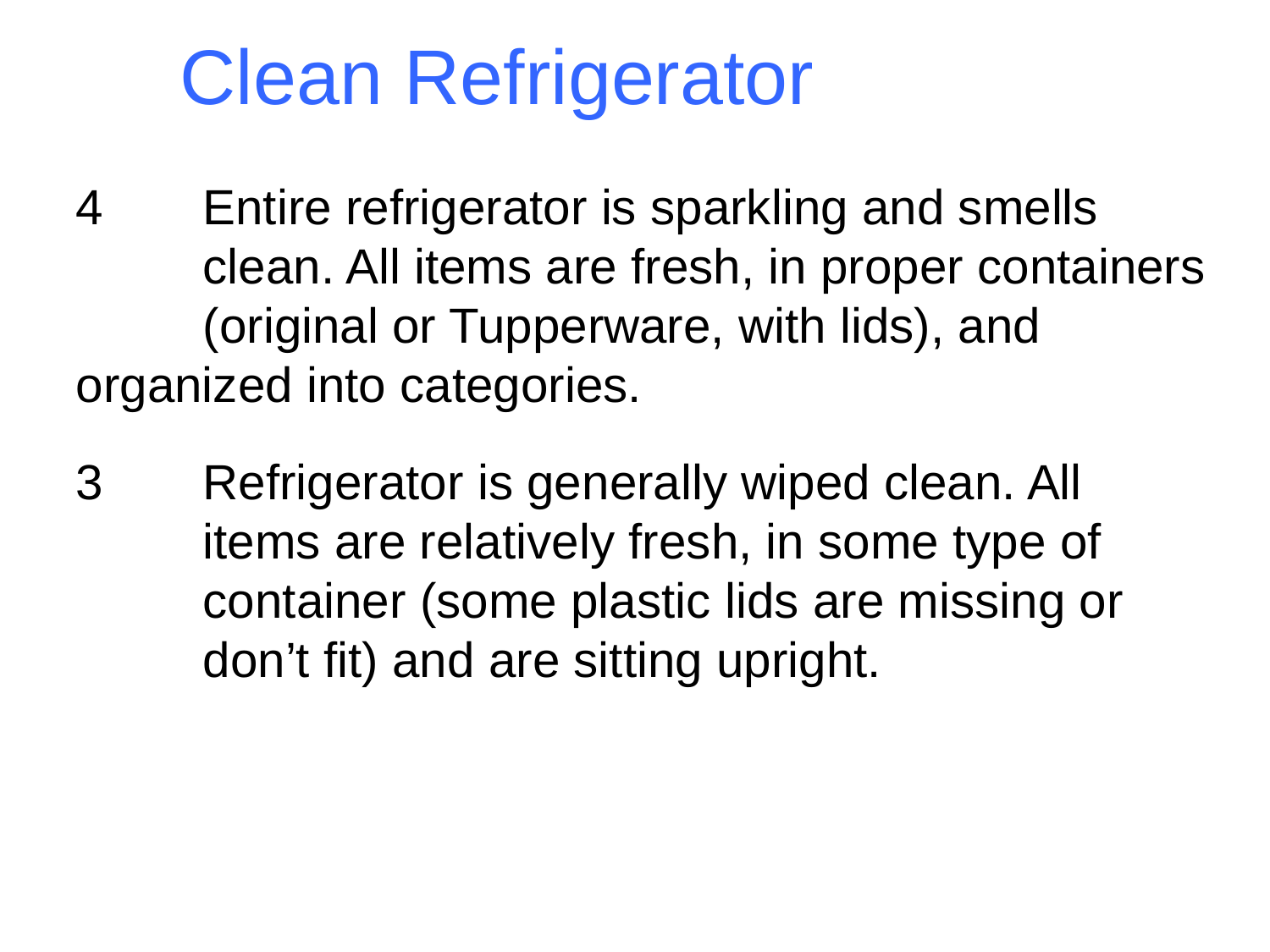

Clean Refrigerator
4	Entire refrigerator is sparkling and smells 	clean. All items are fresh, in proper containers 	(original or Tupperware, with lids), and 	organized into categories.
3 	Refrigerator is generally wiped clean. All 	items are relatively fresh, in some type of 	container (some plastic lids are missing or 	don’t fit) and are sitting upright.